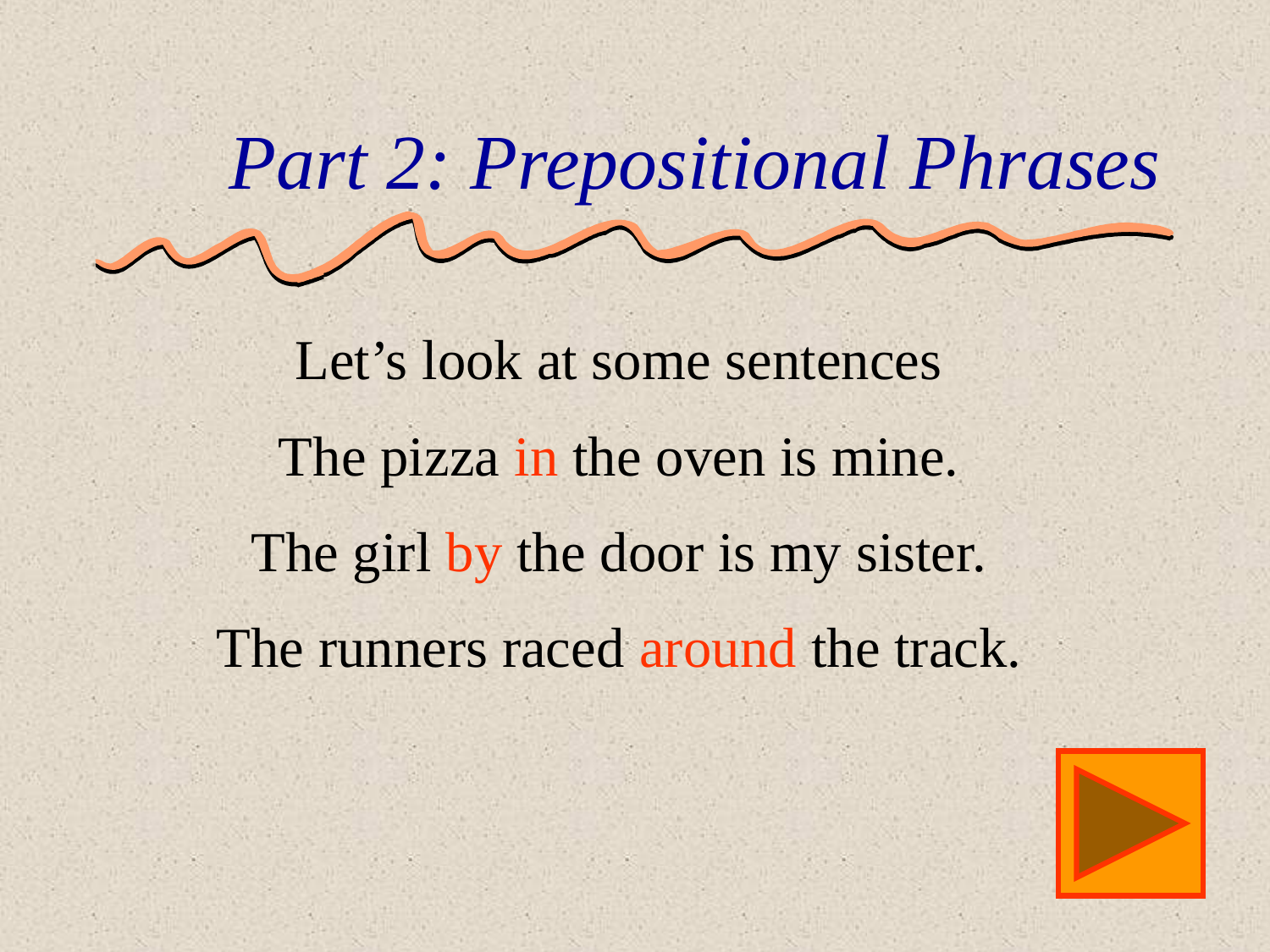

# Part 2: Prepositional Phrases
Let’s look at some sentences
The pizza in the oven is mine.
The girl by the door is my sister.
The runners raced around the track.